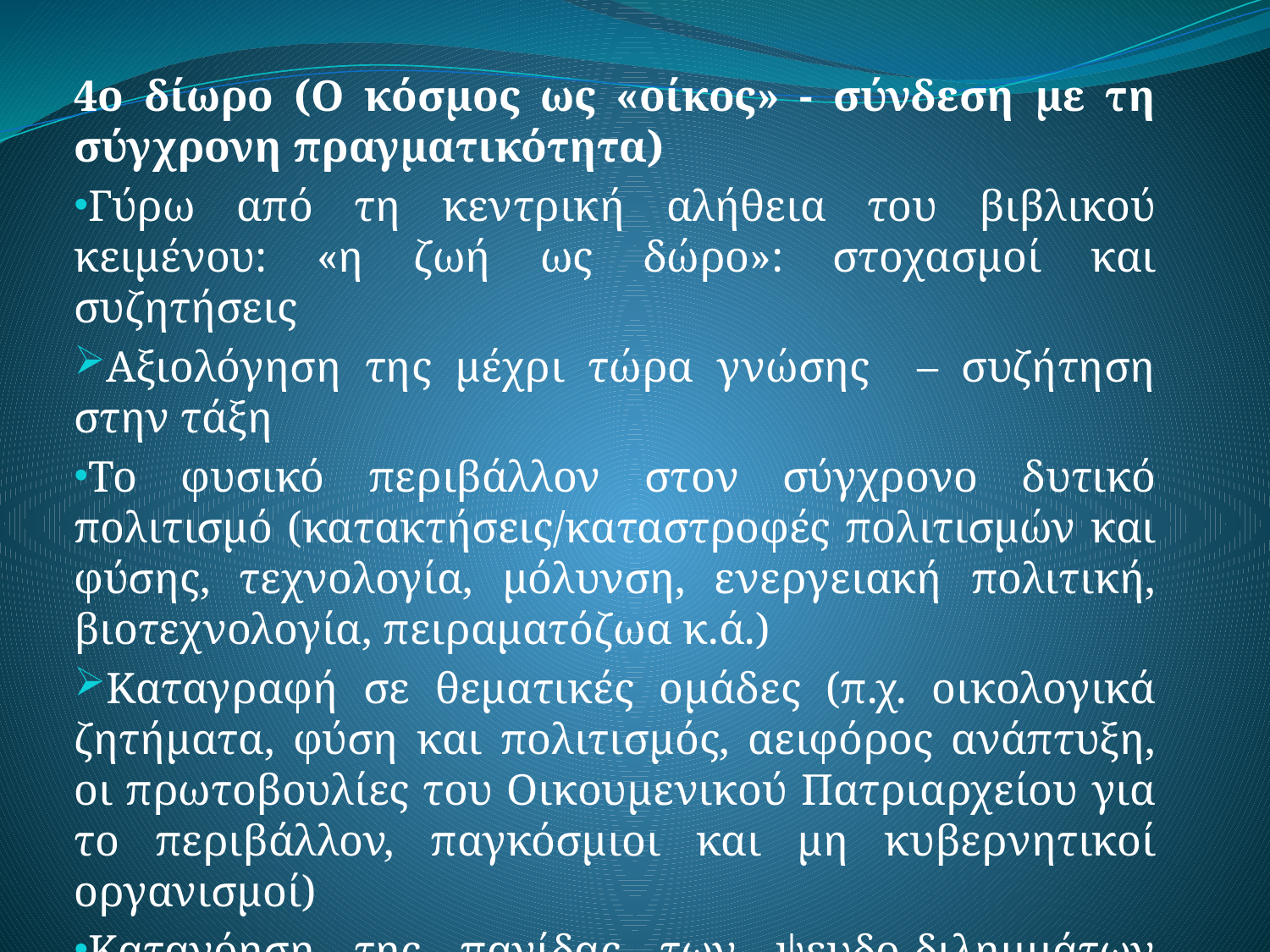

4ο δίωρο (Ο κόσμος ως «οίκος» - σύνδεση με τη σύγχρονη πραγματικότητα)
Γύρω από τη κεντρική αλήθεια του βιβλικού κειμένου: «η ζωή ως δώρο»: στοχασμοί και συζητήσεις
Αξιολόγηση της μέχρι τώρα γνώσης  – συζήτηση στην τάξη
Το φυσικό περιβάλλον στον σύγχρονο δυτικό πολιτισμό (κατακτήσεις/καταστροφές πολιτισμών και φύσης, τεχνολογία, μόλυνση, ενεργειακή πολιτική, βιοτεχνολογία, πειραματόζωα κ.ά.)
Καταγραφή σε θεματικές ομάδες (π.χ. οικολογικά ζητήματα, φύση και πολιτισμός, αειφόρος ανάπτυξη, οι πρωτοβουλίες του Οικουμενικού Πατριαρχείου για το περιβάλλον, παγκόσμιοι και μη κυβερνητικοί οργανισμοί)
Κατανόηση της παγίδας των ψευδο-διλημμάτων (επιστήμη – Γένεση, επιστήμη - θρησκεία)